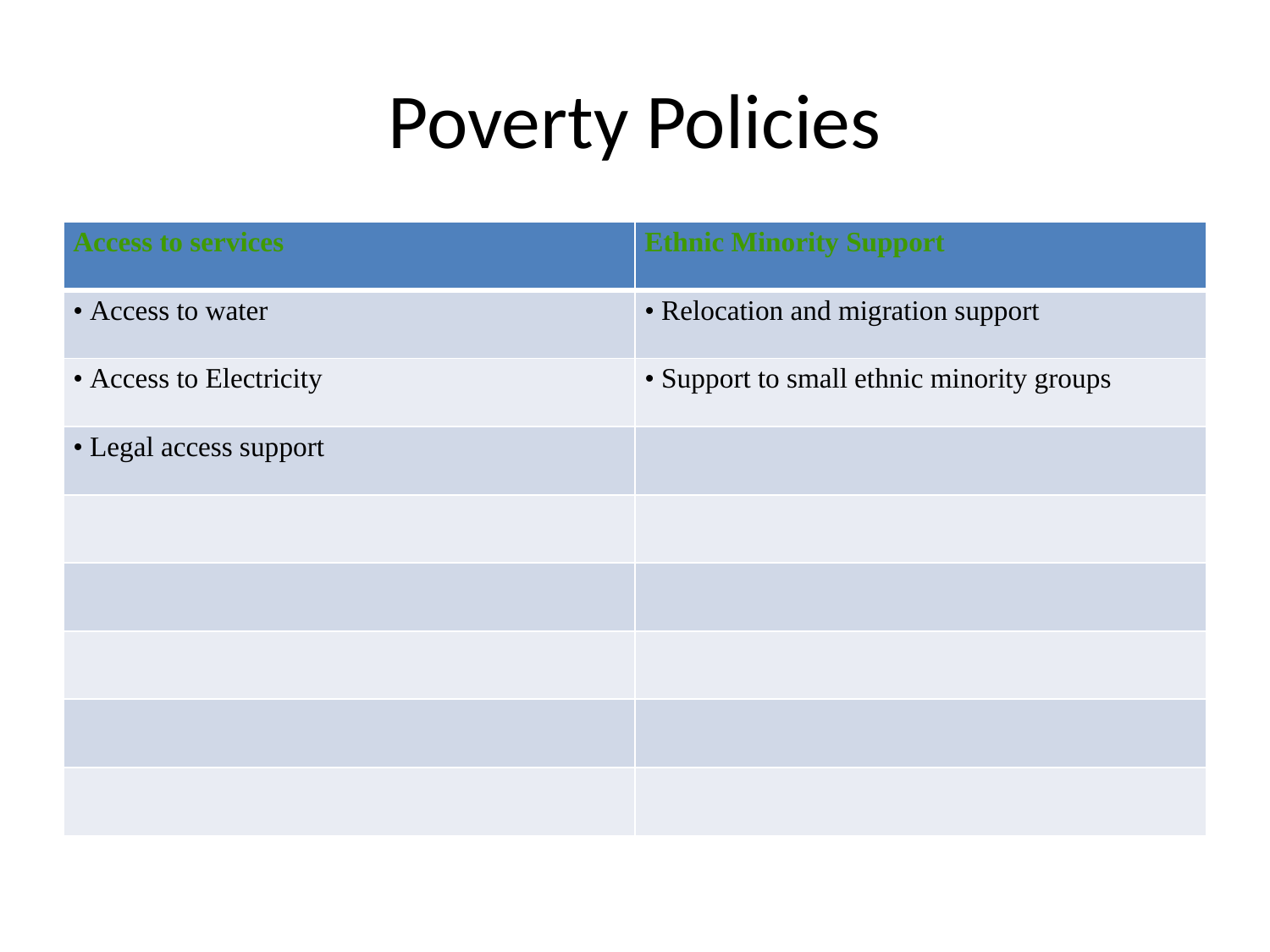

# Poverty Policies
| Access to services | Ethnic Minority Support |
| --- | --- |
| • Access to water | • Relocation and migration support |
| • Access to Electricity | • Support to small ethnic minority groups |
| • Legal access support |  |
|  |  |
|  |  |
|  |  |
|  |  |
|  |  |